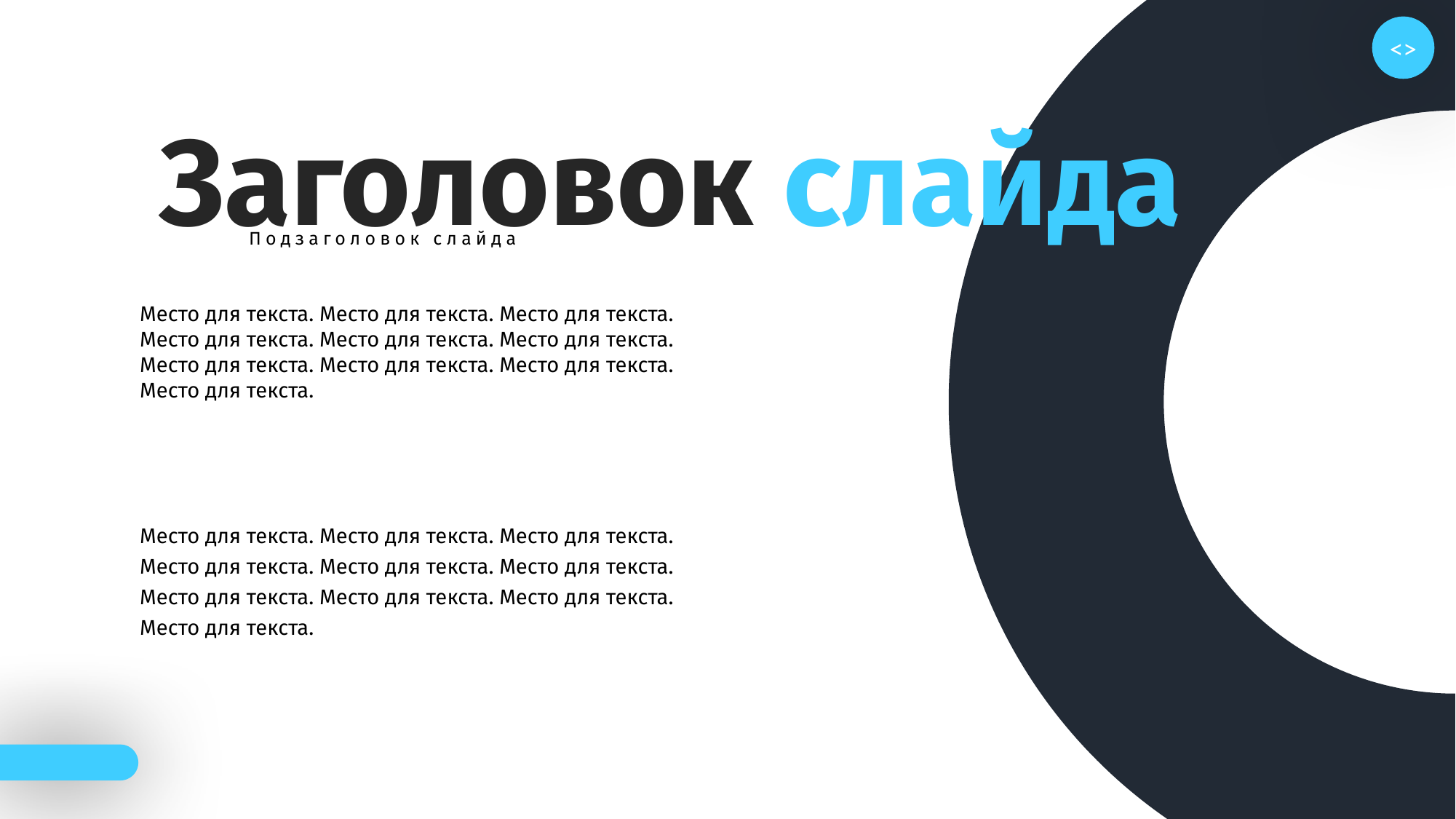

<>

Заголовок слайда
Подзаголовок слайда
Место для текста. Место для текста. Место для текста. Место для текста. Место для текста. Место для текста. Место для текста. Место для текста. Место для текста. Место для текста. Место для текста
Место для текста. Место для текста. Место для текста. Место для текста. Место для текста. Место для текста. Место для текста. Место для текста. Место для текста. Место для текста.